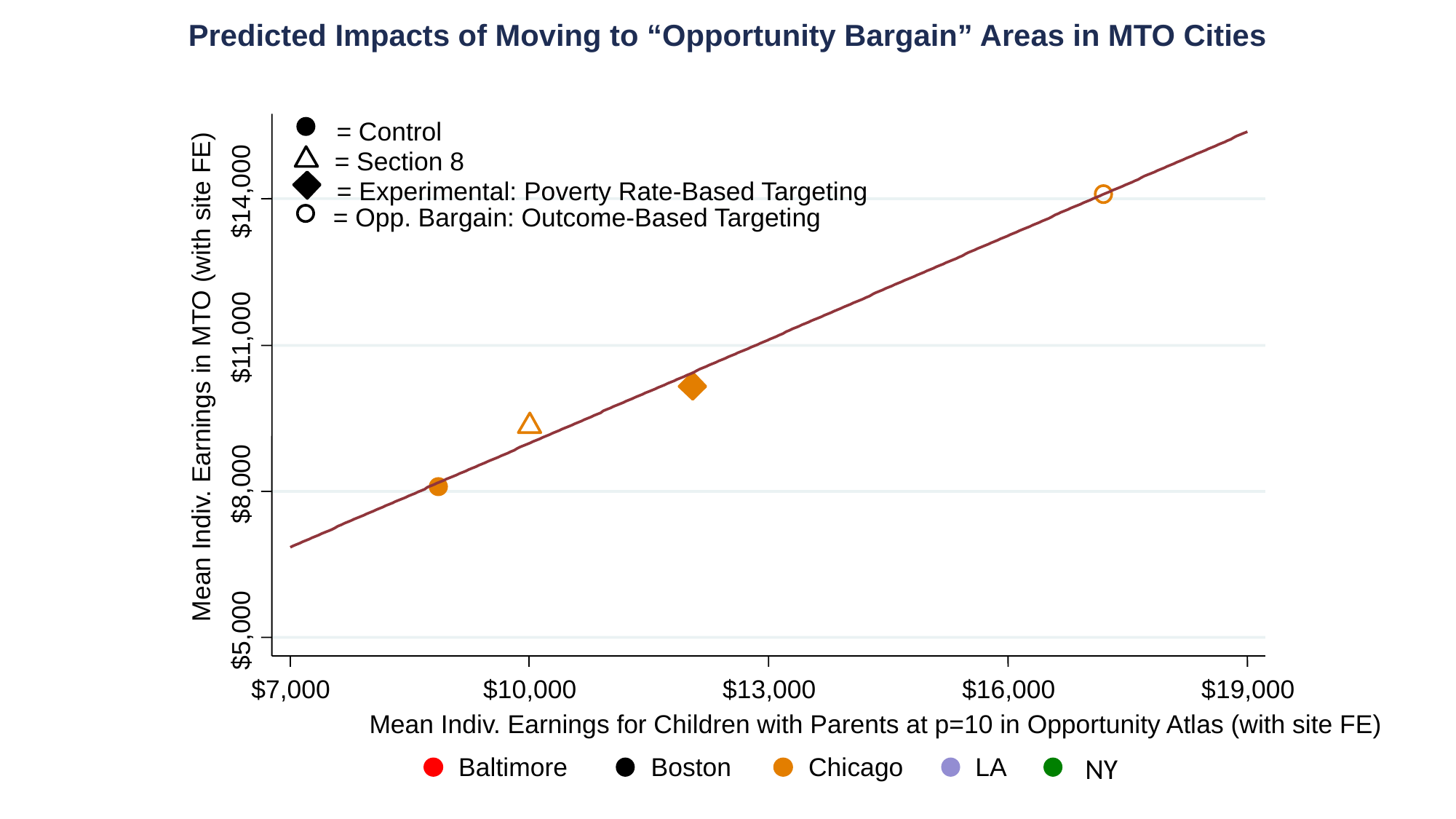

Predicted Impacts of Moving to “Opportunity Bargain” Areas in MTO Cities

      = Control

          = Section 8

          = Experimental: Poverty Rate-Based Targeting
$14,000

          = Opp. Bargain: Outcome-Based Targeting

$11,000

Mean Indiv. Earnings in MTO (with site FE)

Creating Moves to Opportunity RCT

$8,000

$5,000

$7,000
$10,000
$13,000
$16,000
$19,000
Mean Indiv. Earnings for Children with Parents at p=10 in Opportunity Atlas (with site FE)

Baltimore
Boston
Chicago
LA
NY